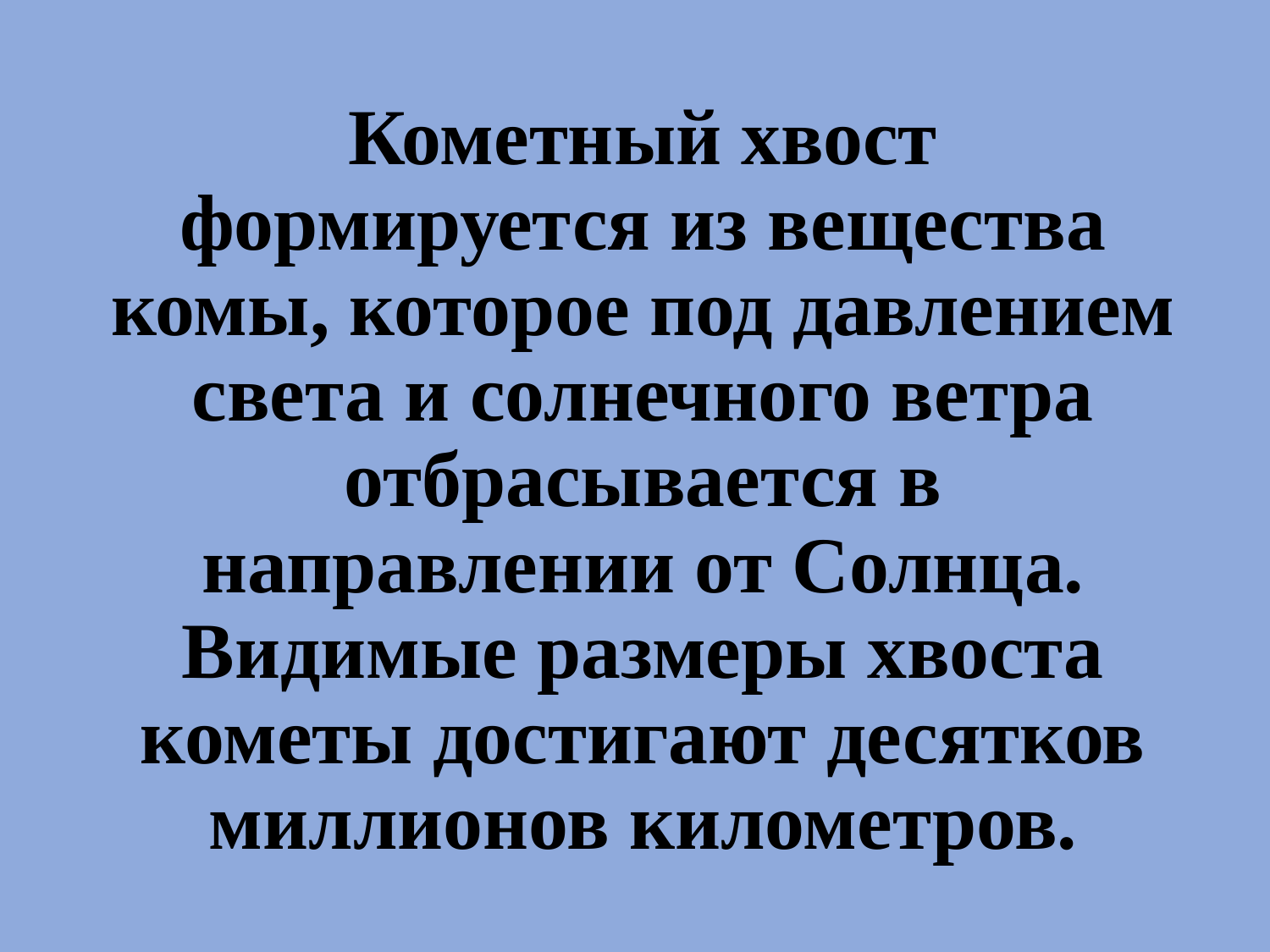

# Кометный хвост формируется из вещества комы, которое под давлением света и солнечного ветра отбрасывается в направлении от Солнца. Видимые размеры хвоста кометы достигают десятков миллионов километров.